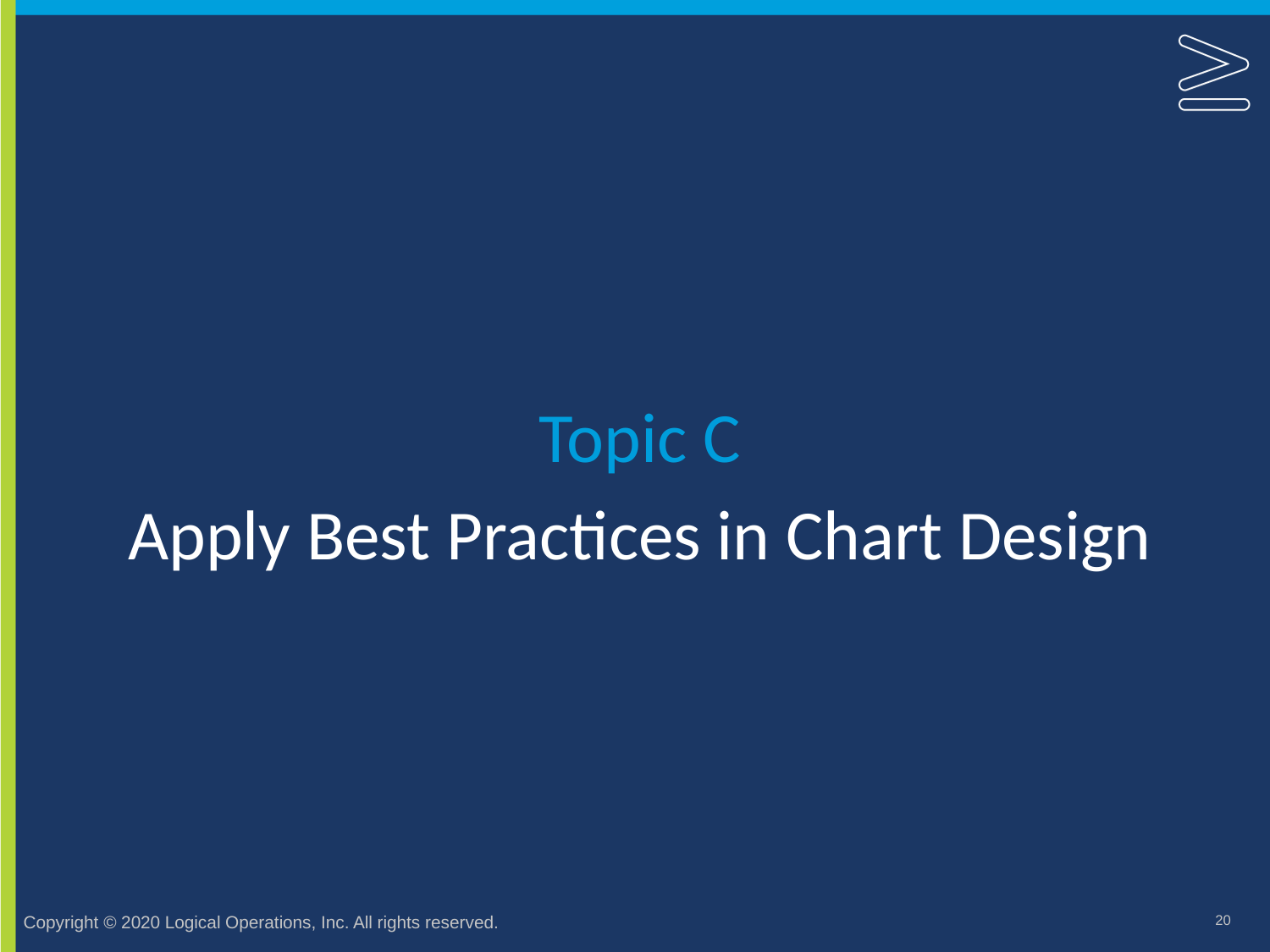

Topic C
# Apply Best Practices in Chart Design
20